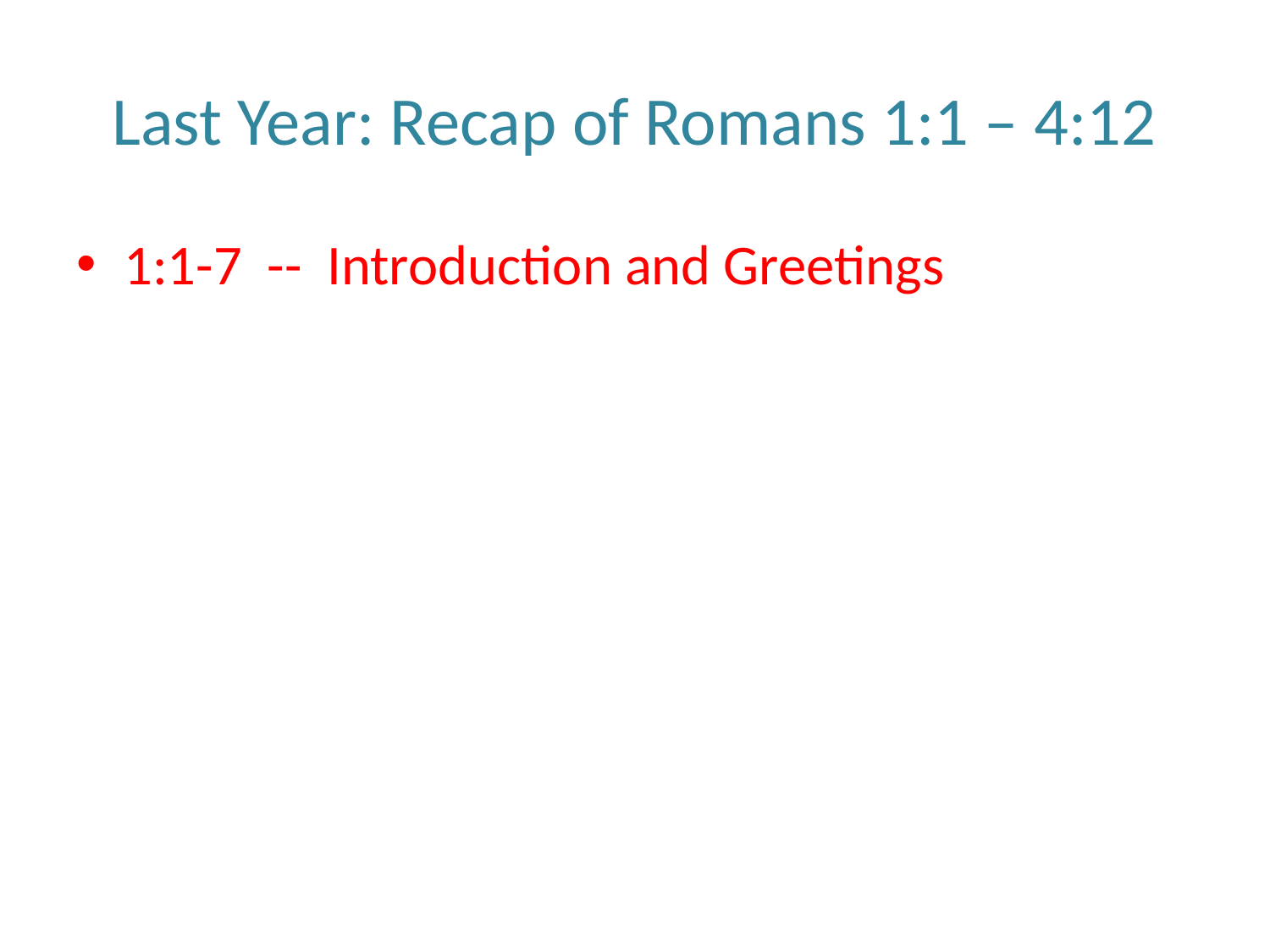

# Last Year: Recap of Romans 1:1 – 4:12
1:1-7  --  Introduction and Greetings